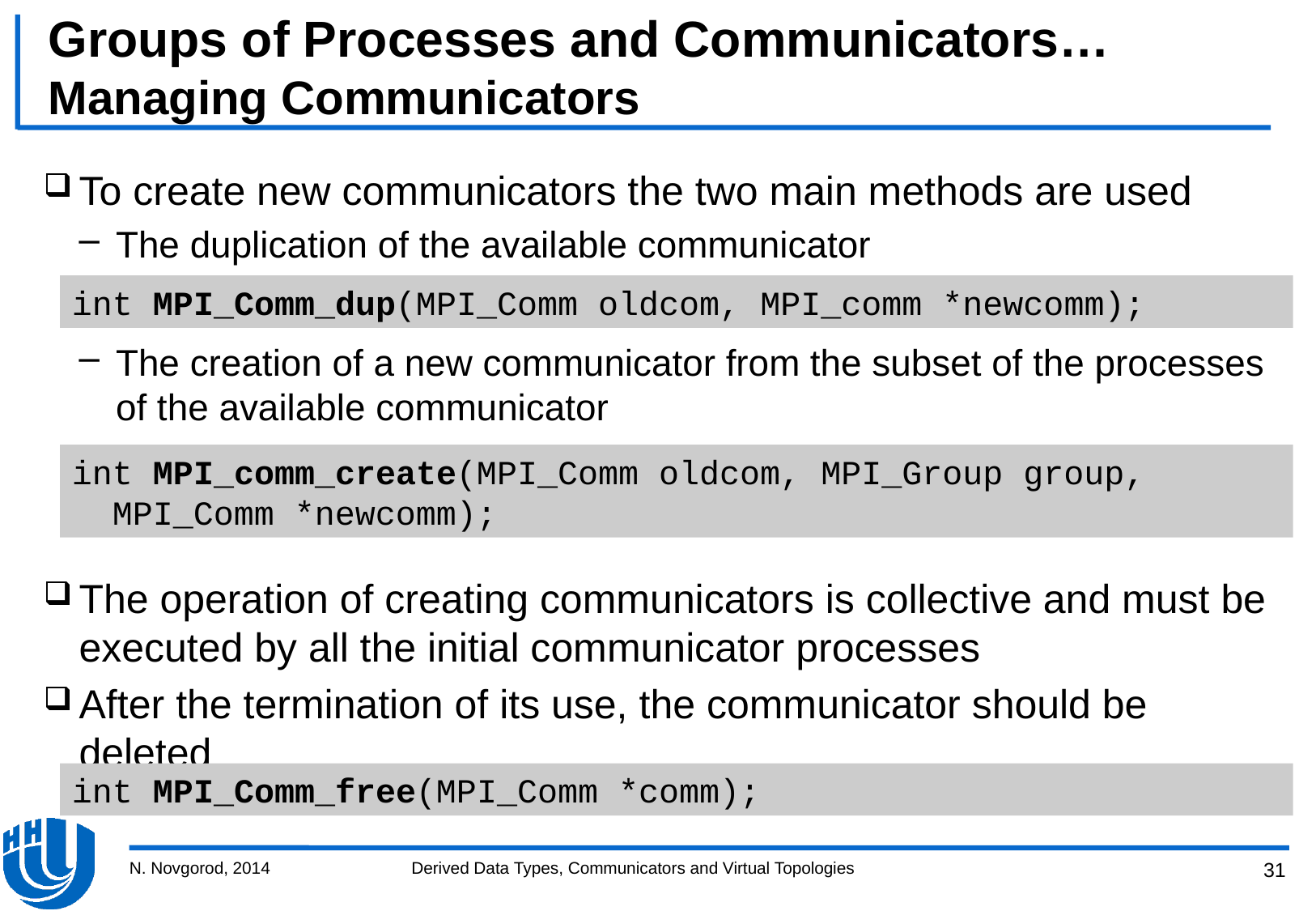

# Groups of Processes and Communicators… Managing Communicators
To create new communicators the two main methods are used
The duplication of the available communicator

The creation of a new communicator from the subset of the processes of the available communicator

The operation of creating communicators is collective and must be executed by all the initial communicator processes
After the termination of its use, the communicator should be deleted

int MPI_Comm_dup(MPI_Comm oldcom, MPI_comm *newcomm);
int MPI_comm_create(MPI_Comm oldcom, MPI_Group group,
  MPI_Comm *newcomm);
int MPI_Comm_free(MPI_Comm *comm);
N. Novgorod, 2014
Derived Data Types, Communicators and Virtual Topologies
31